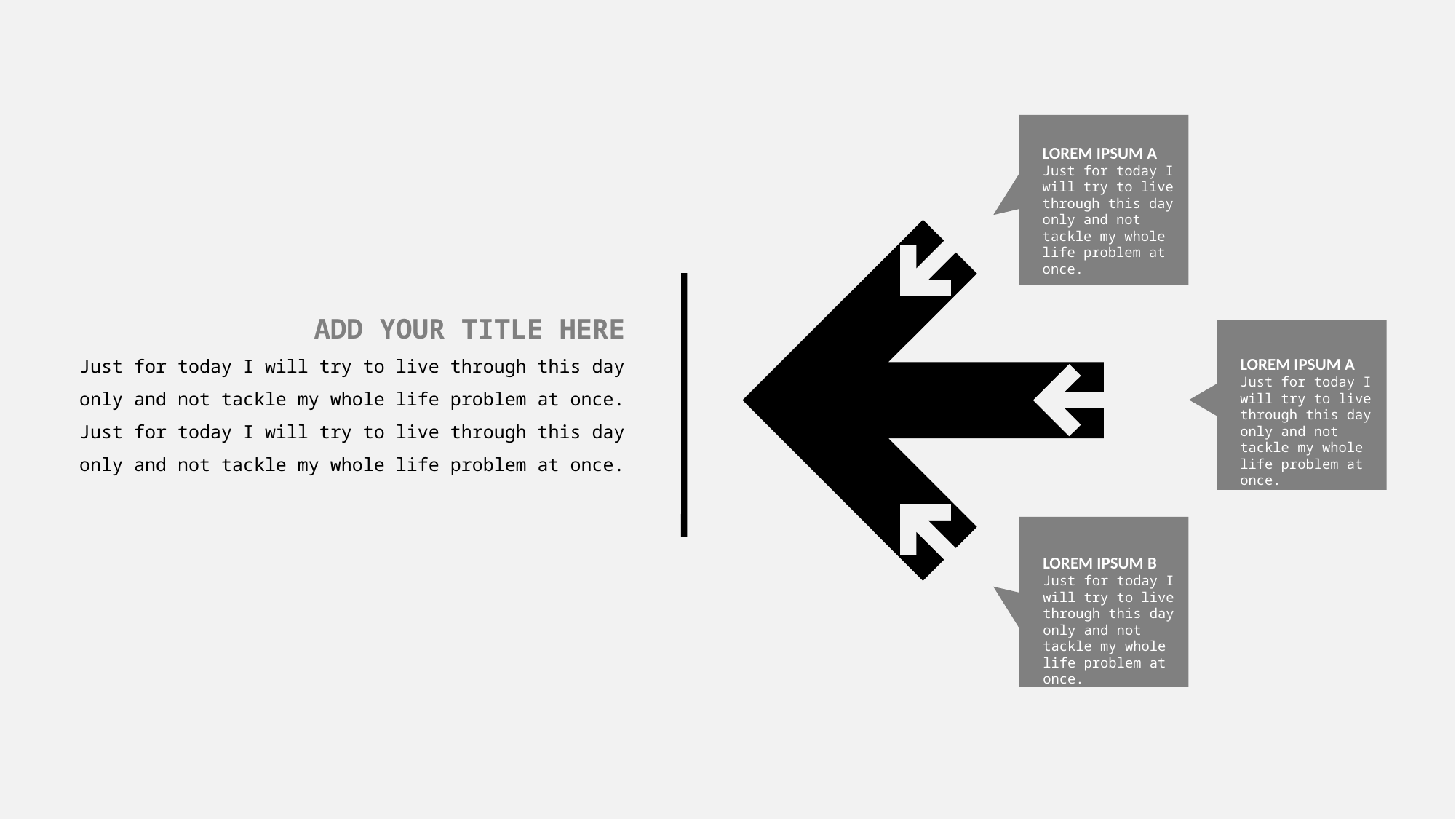

LOREM IPSUM A
Just for today I will try to live through this day only and not tackle my whole life problem at once.

ADD YOUR TITLE HERE
Just for today I will try to live through this day only and not tackle my whole life problem at once. Just for today I will try to live through this day only and not tackle my whole life problem at once.

LOREM IPSUM A
Just for today I will try to live through this day only and not tackle my whole life problem at once.

LOREM IPSUM B
Just for today I will try to live through this day only and not tackle my whole life problem at once.